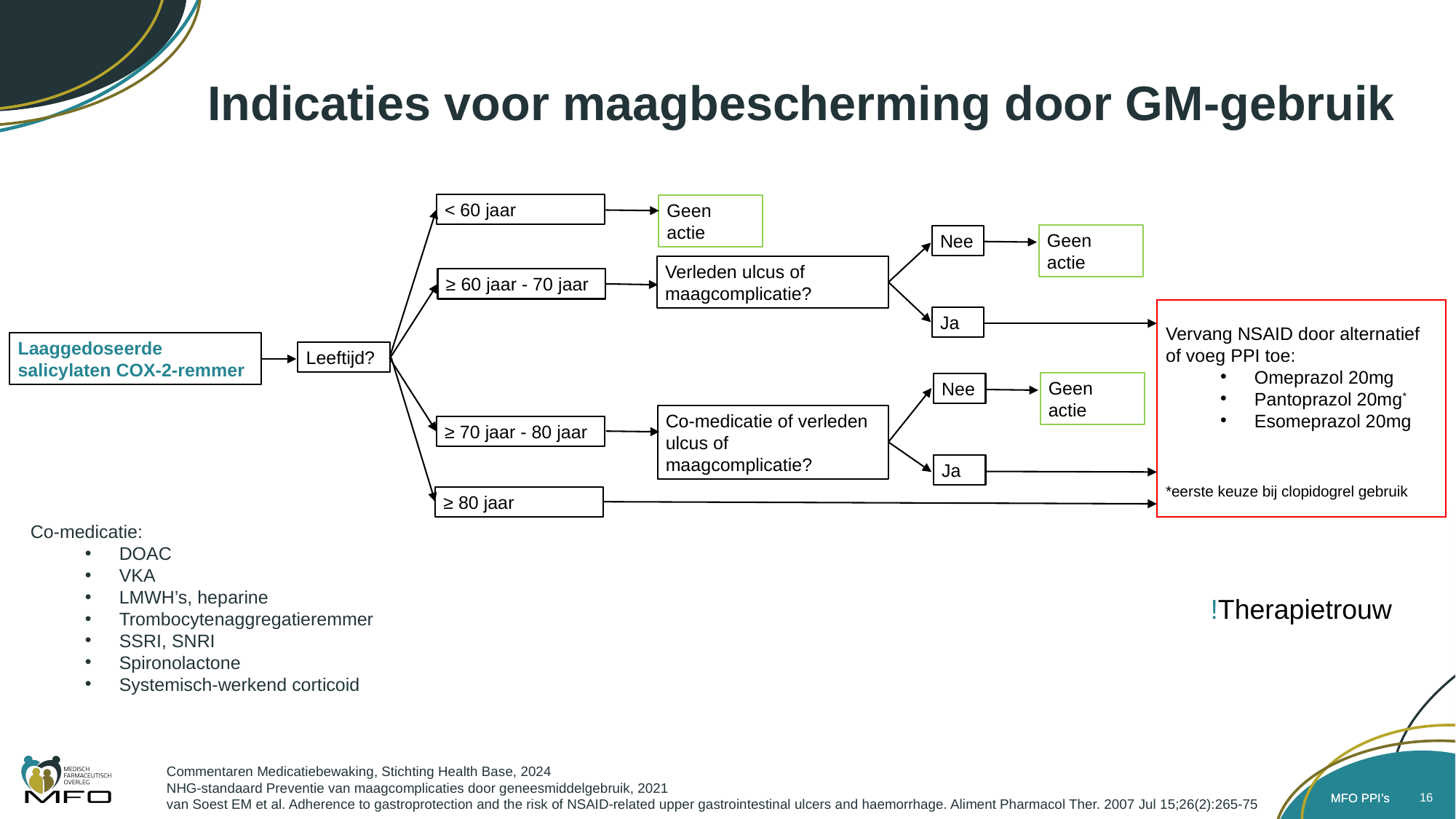

Indicaties voor maagbescherming door GM-gebruik
< 60 jaar
Geen actie
Geen actie
Nee
Verleden ulcus of maagcomplicatie?
≥ 60 jaar - 70 jaar

Ja
Vervang NSAID door alternatief
of voeg PPI toe:
Omeprazol 20mg
Pantoprazol 20mg*
Esomeprazol 20mg

*eerste keuze bij clopidogrel gebruik
Laaggedoseerde salicylaten COX-2-remmer
Leeftijd?
Geen actie
Nee
Co-medicatie of verleden
ulcus of maagcomplicatie?
≥ 70 jaar - 80 jaar
Ja
≥ 80 jaar
Co-medicatie:
DOAC
VKA
LMWH’s, heparine
Trombocytenaggregatieremmer
SSRI, SNRI
Spironolactone
Systemisch-werkend corticoid
!Therapietrouw

Commentaren Medicatiebewaking, Stichting Health Base, 2024
NHG-standaard Preventie van maagcomplicaties door geneesmiddelgebruik, 2021
van Soest EM et al. Adherence to gastroprotection and the risk of NSAID-related upper gastrointestinal ulcers and haemorrhage. Aliment Pharmacol Ther. 2007 Jul 15;26(2):265-75
16